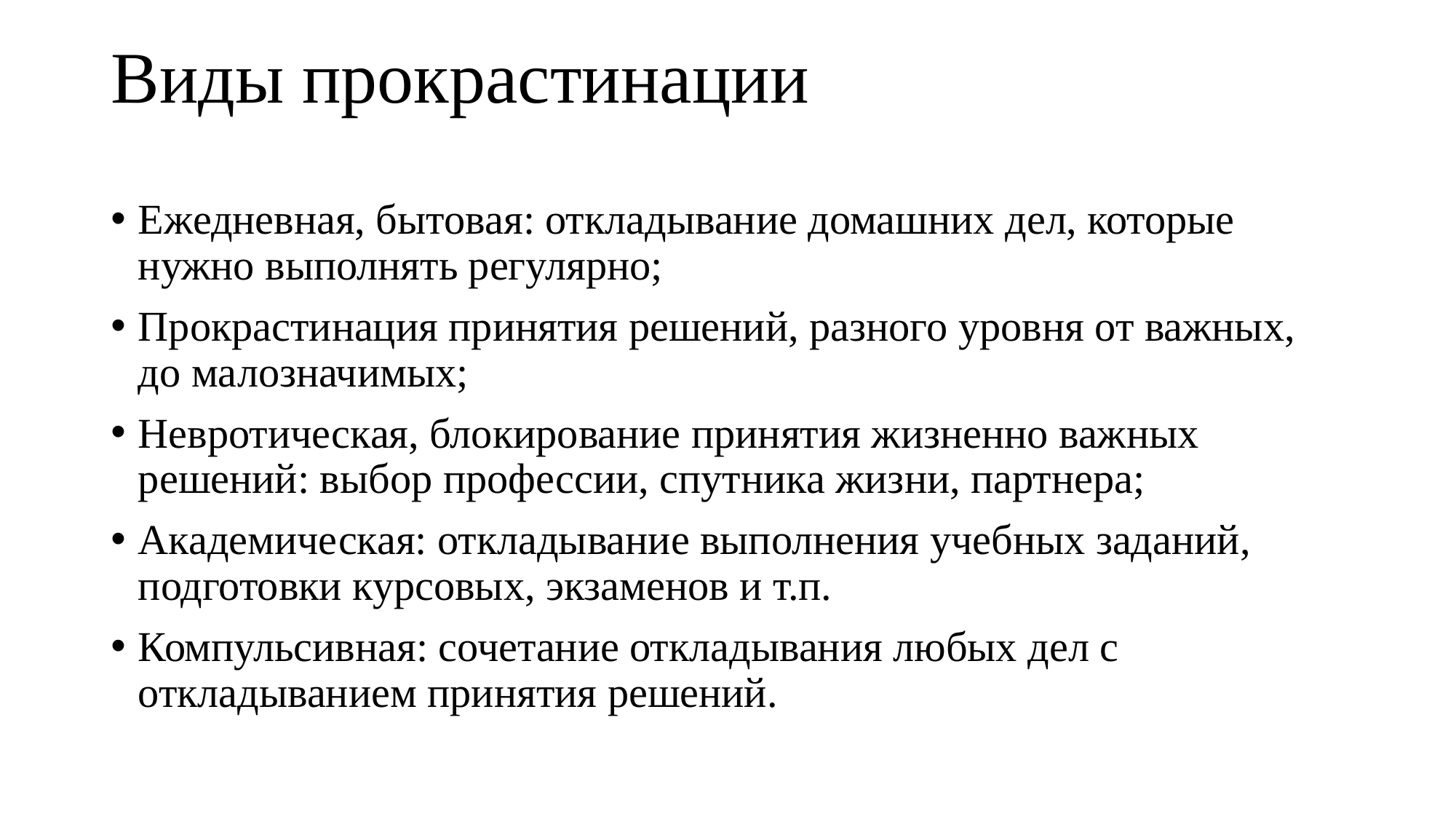

# Виды прокрастинации
Ежедневная, бытовая: откладывание домашних дел, которые нужно выполнять регулярно;
Прокрастинация принятия решений, разного уровня от важных, до малозначимых;
Невротическая, блокирование принятия жизненно важных решений: выбор профессии, спутника жизни, партнера;
Академическая: откладывание выполнения учебных заданий, подготовки курсовых, экзаменов и т.п.
Компульсивная: сочетание откладывания любых дел с откладыванием принятия решений.